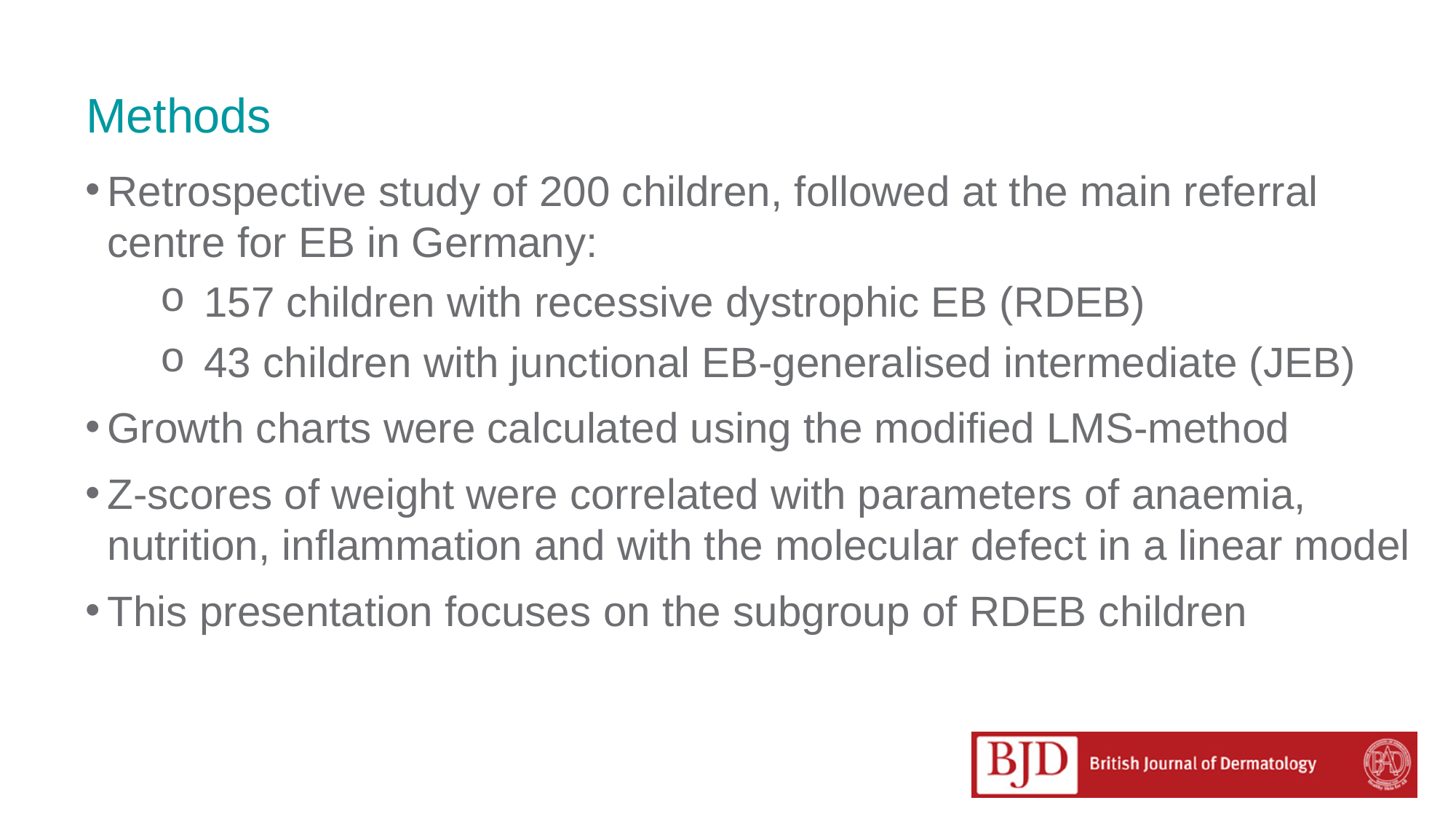

# Methods
Retrospective study of 200 children, followed at the main referral centre for EB in Germany:
157 children with recessive dystrophic EB (RDEB)
43 children with junctional EB-generalised intermediate (JEB)
Growth charts were calculated using the modified LMS-method
Z-scores of weight were correlated with parameters of anaemia, nutrition, inflammation and with the molecular defect in a linear model
This presentation focuses on the subgroup of RDEB children